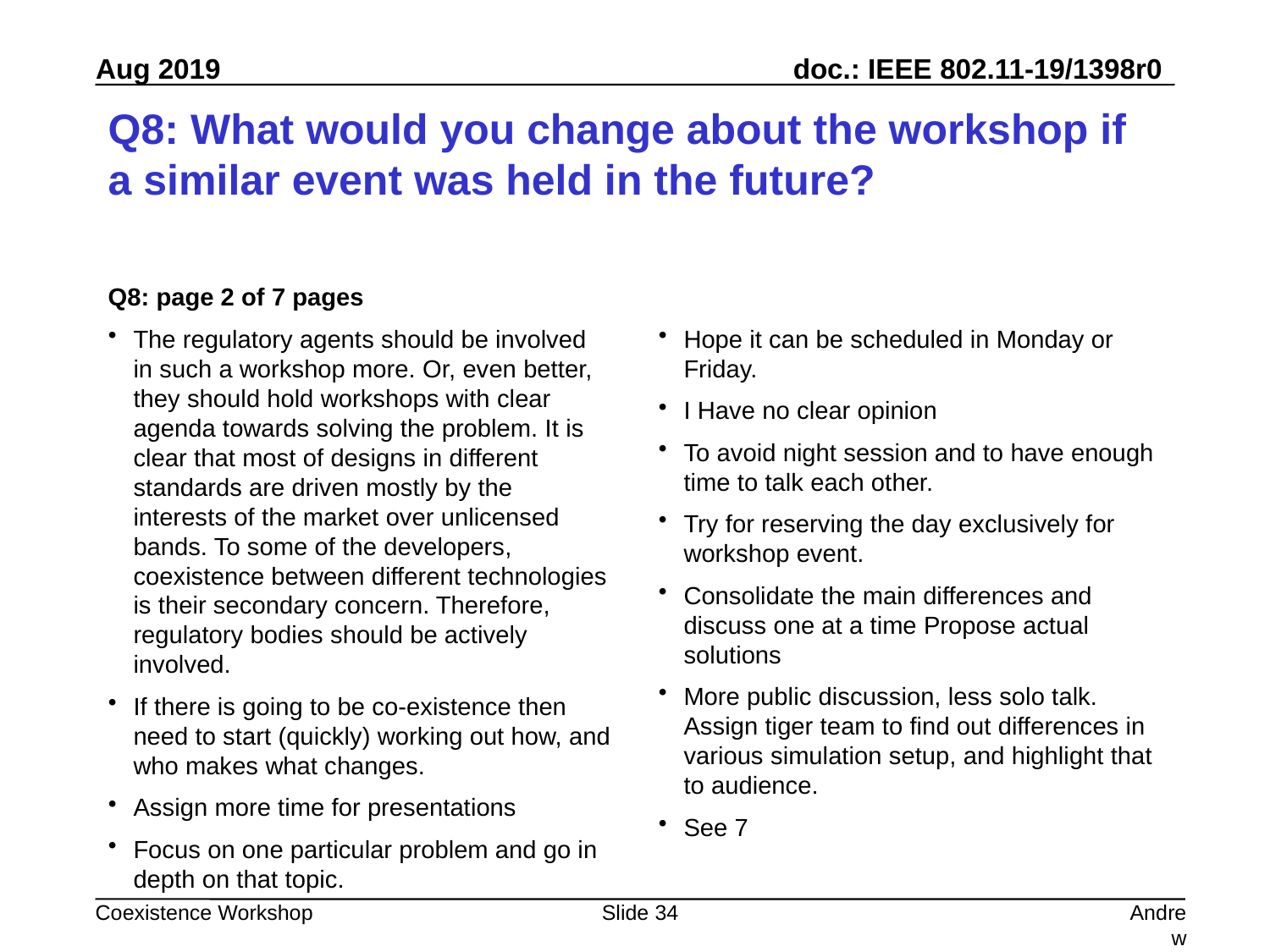

# Q8: What would you change about the workshop if a similar event was held in the future?
Q8: page 2 of 7 pages
The regulatory agents should be involved in such a workshop more. Or, even better, they should hold workshops with clear agenda towards solving the problem. It is clear that most of designs in different standards are driven mostly by the interests of the market over unlicensed bands. To some of the developers, coexistence between different technologies is their secondary concern. Therefore, regulatory bodies should be actively involved.
If there is going to be co-existence then need to start (quickly) working out how, and who makes what changes.
Assign more time for presentations
Focus on one particular problem and go in depth on that topic.

Hope it can be scheduled in Monday or Friday.
I Have no clear opinion
To avoid night session and to have enough time to talk each other.
Try for reserving the day exclusively for workshop event.
Consolidate the main differences and discuss one at a time Propose actual solutions
More public discussion, less solo talk. Assign tiger team to find out differences in various simulation setup, and highlight that to audience.
See 7
Slide 34
Andrew Myles, Cisco